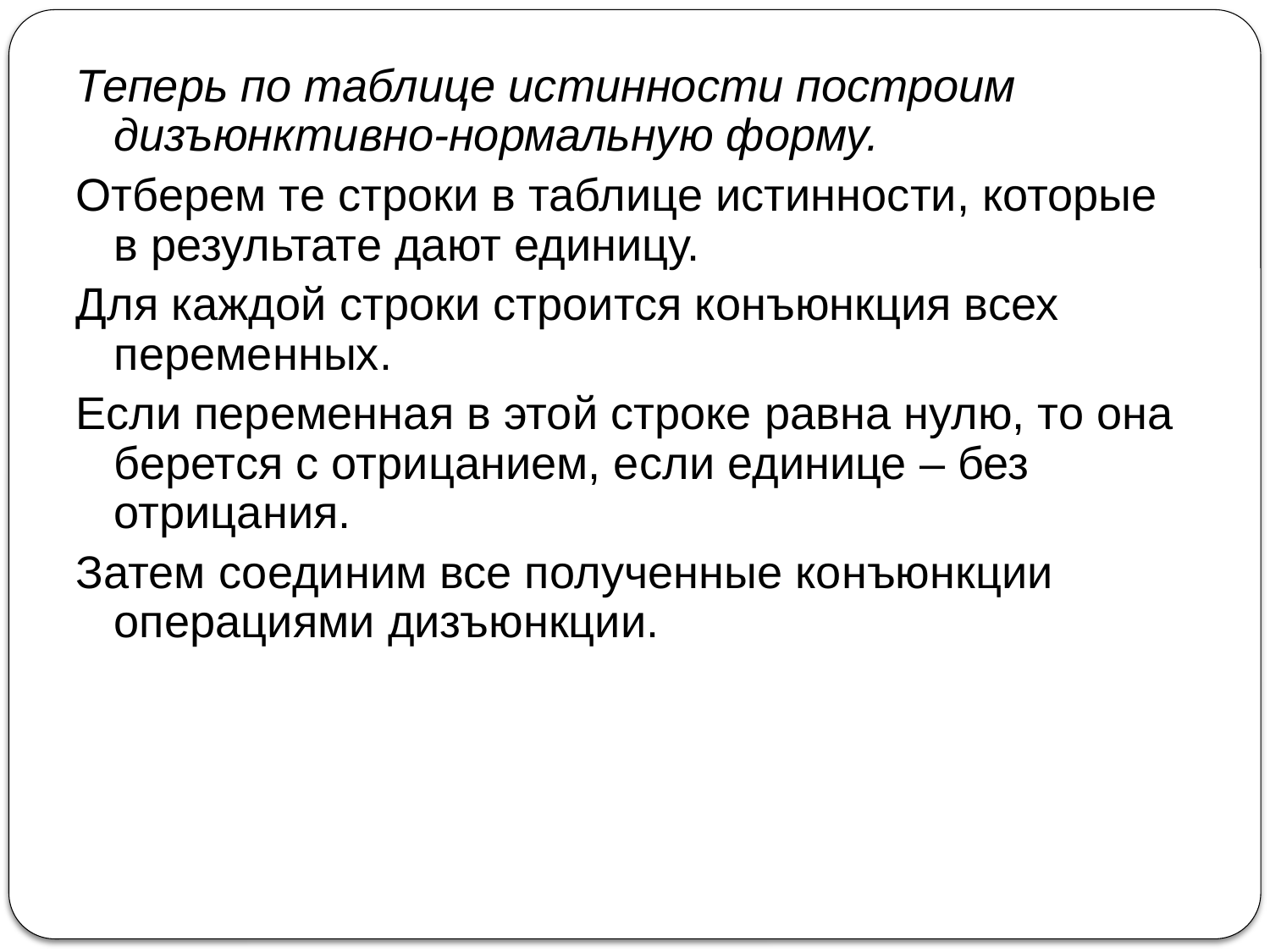

Теперь по таблице истинности построим дизъюнктивно-нормальную форму.
Отберем те строки в таблице истинности, которые в результате дают единицу.
Для каждой строки строится конъюнкция всех переменных.
Если переменная в этой строке равна нулю, то она берется с отрицанием, если единице – без отрицания.
Затем соединим все полученные конъюнкции операциями дизъюнкции.